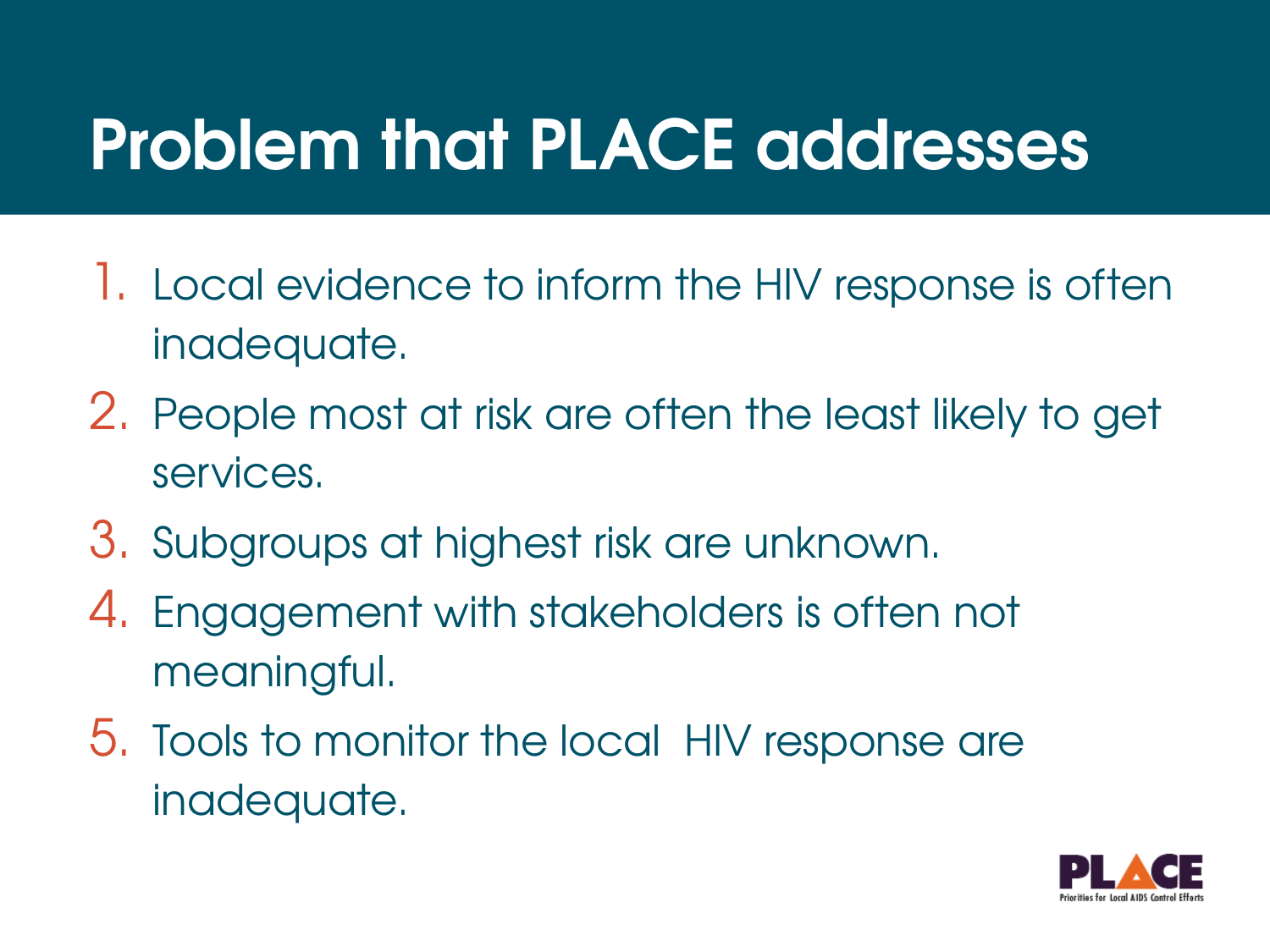

# Problem that PLACE addresses
Local evidence to inform the HIV response is often inadequate.
People most at risk are often the least likely to get services.
Subgroups at highest risk are unknown.
Engagement with stakeholders is often not meaningful.
Tools to monitor the local  HIV response are inadequate.